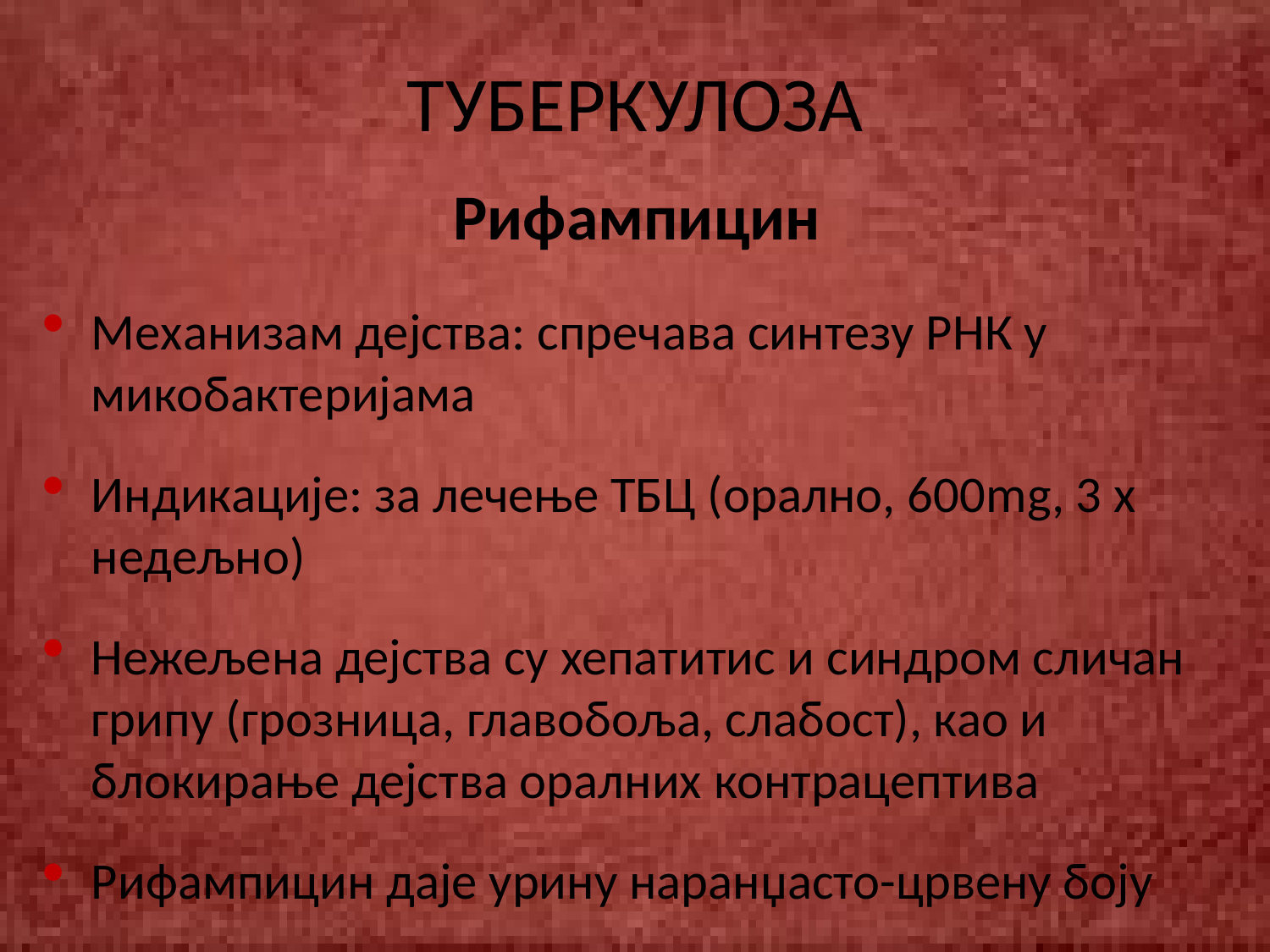

# ТУБЕРКУЛОЗА
                            Рифампицин

Механизам дејства: спречава синтезу РНК у микобактеријама

Индикације: за лечење ТБЦ (орално, 600mg, 3 х недељно)

Нежељена дејства су хепатитис и синдром сличан грипу (грозница, главобоља, слабост), као и блокирање дејства оралних контрацептива

Рифампицин даје урину наранџасто-црвену боју